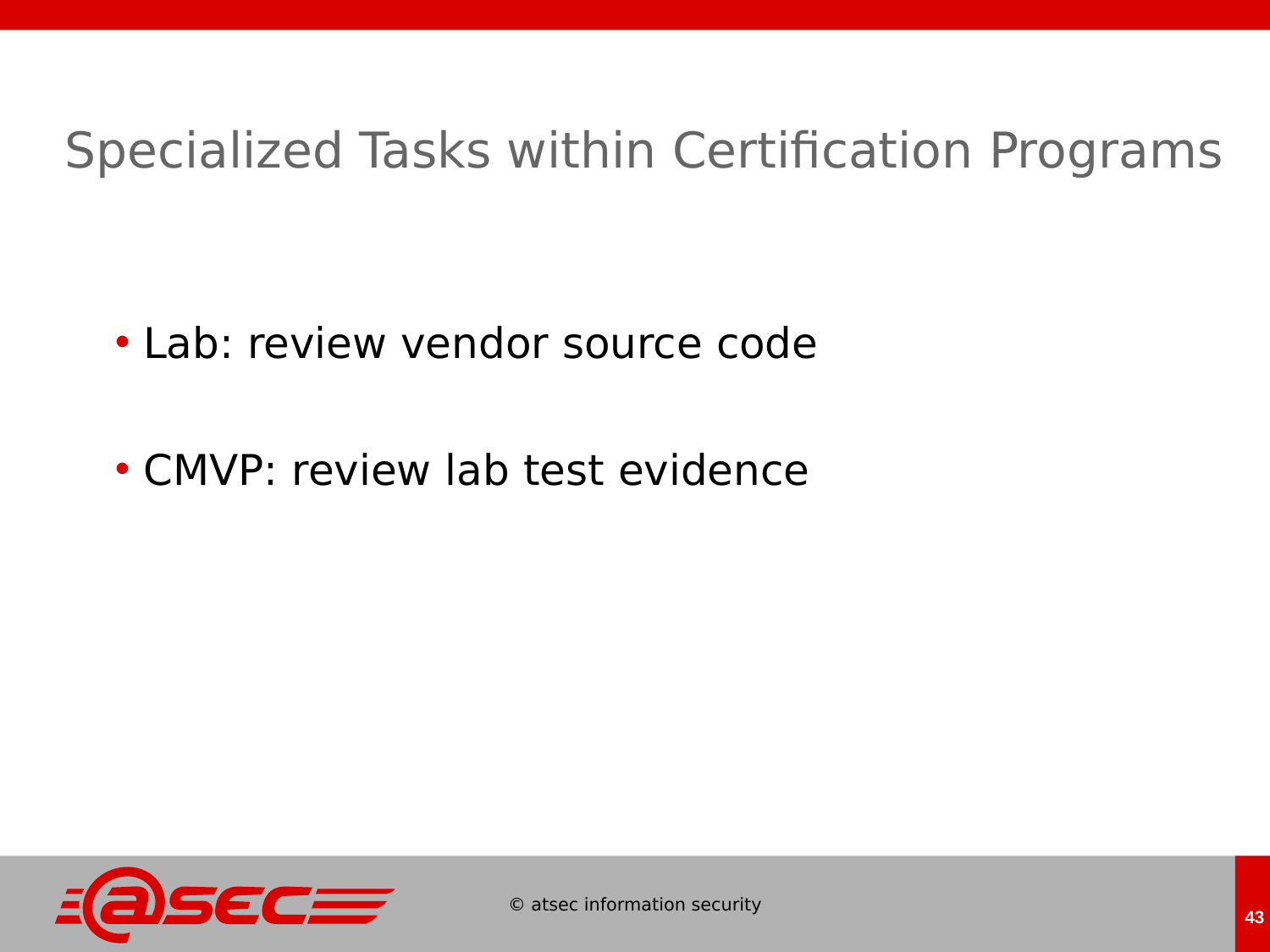

# Specialized Tasks within Certification Programs
Lab: review vendor source code

CMVP: review lab test evidence
43